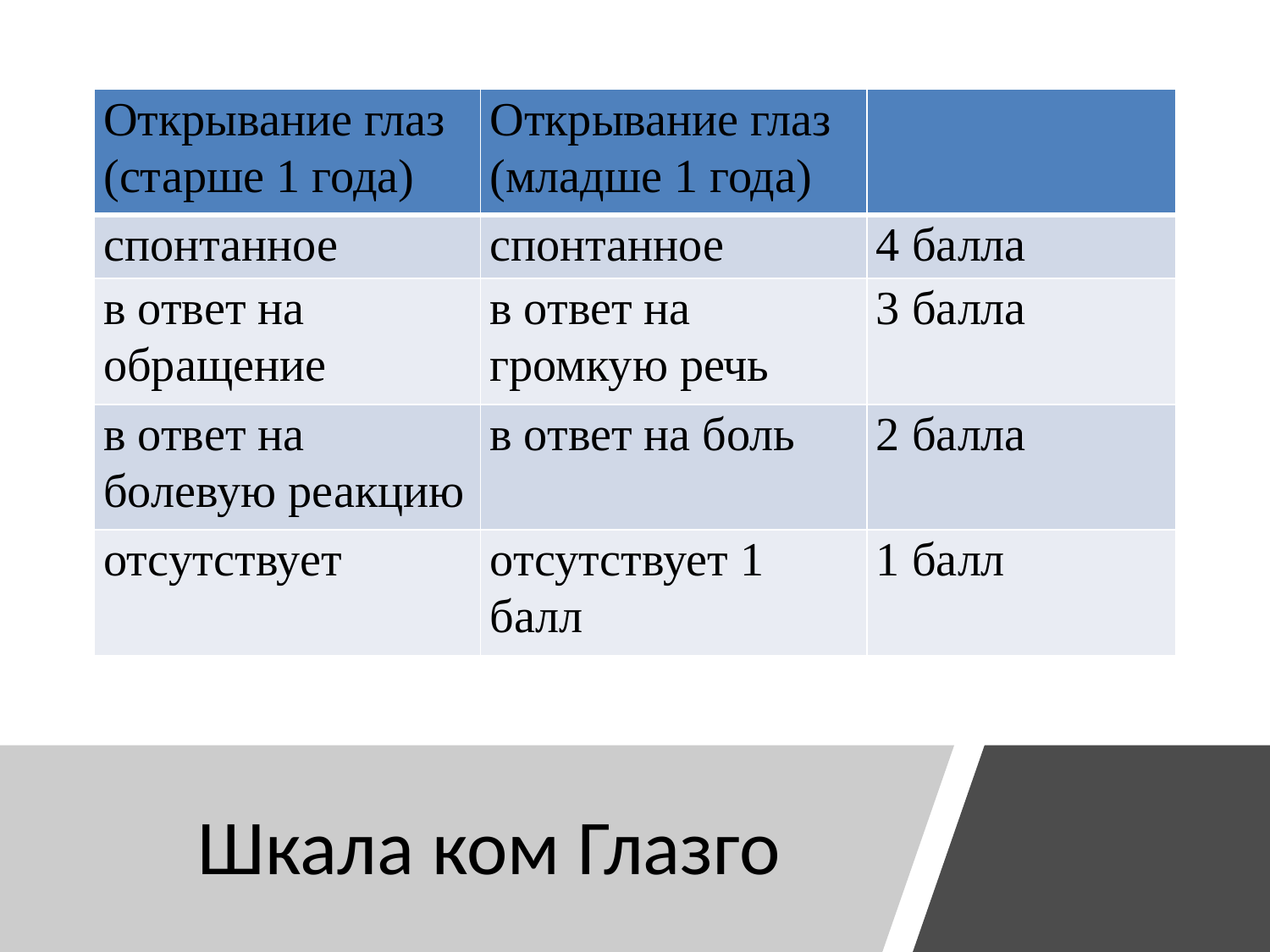

| Открывание глаз (старше 1 года) | Открывание глаз (младше 1 года) |  |
| --- | --- | --- |
| спонтанное | спонтанное | 4 балла |
| в ответ на обращение | в ответ на громкую речь | 3 балла |
| в ответ на болевую реакцию | в ответ на боль | 2 балла |
| отсутствует | отсутствует 1 балл | 1 балл |

# Шкала ком Глазго